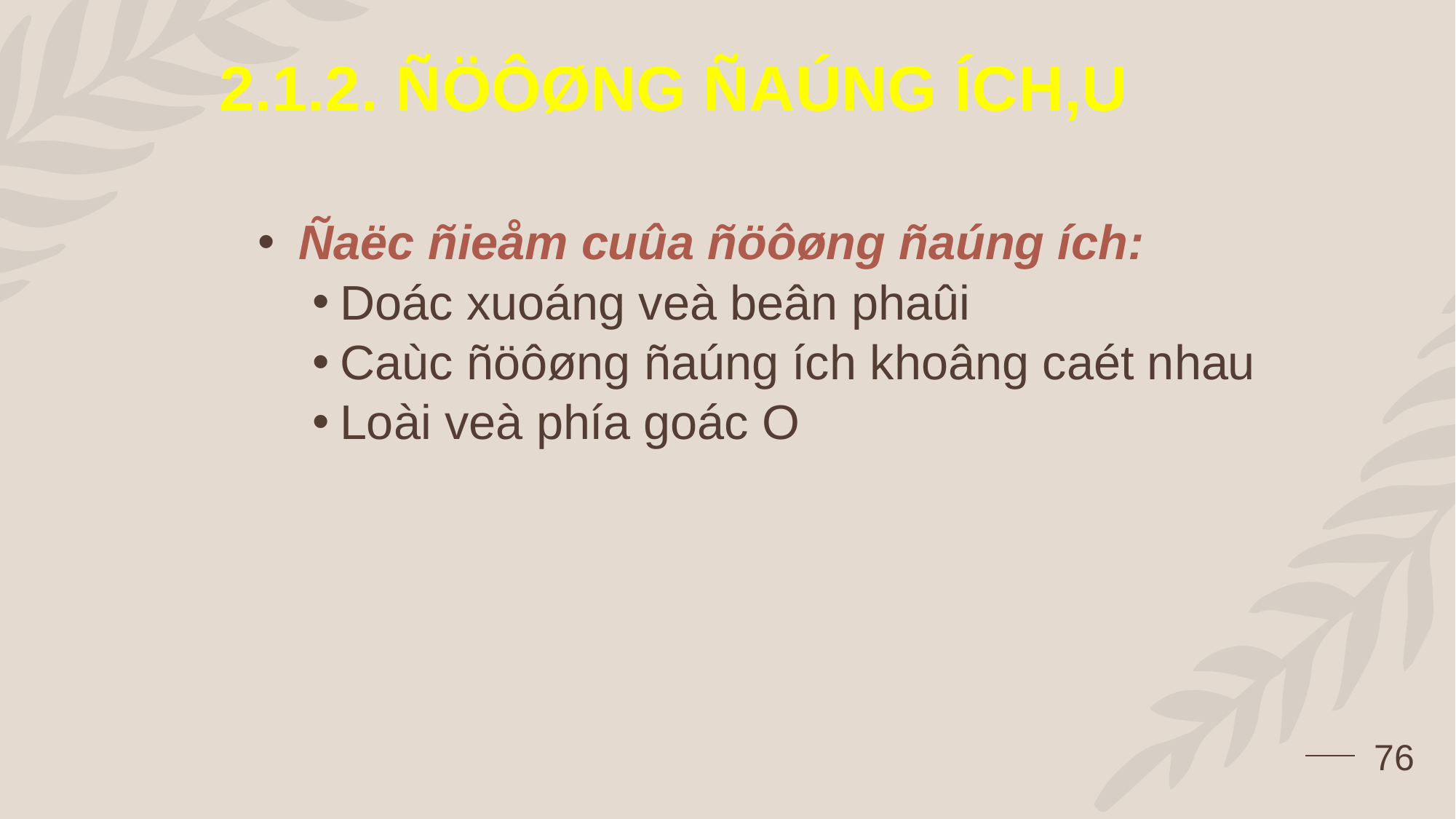

# 2.1.2. ÑÖÔØNG ÑAÚNG ÍCH,U
 Ñaëc ñieåm cuûa ñöôøng ñaúng ích:
Doác xuoáng veà beân phaûi
Caùc ñöôøng ñaúng ích khoâng caét nhau
Loài veà phía goác O
76